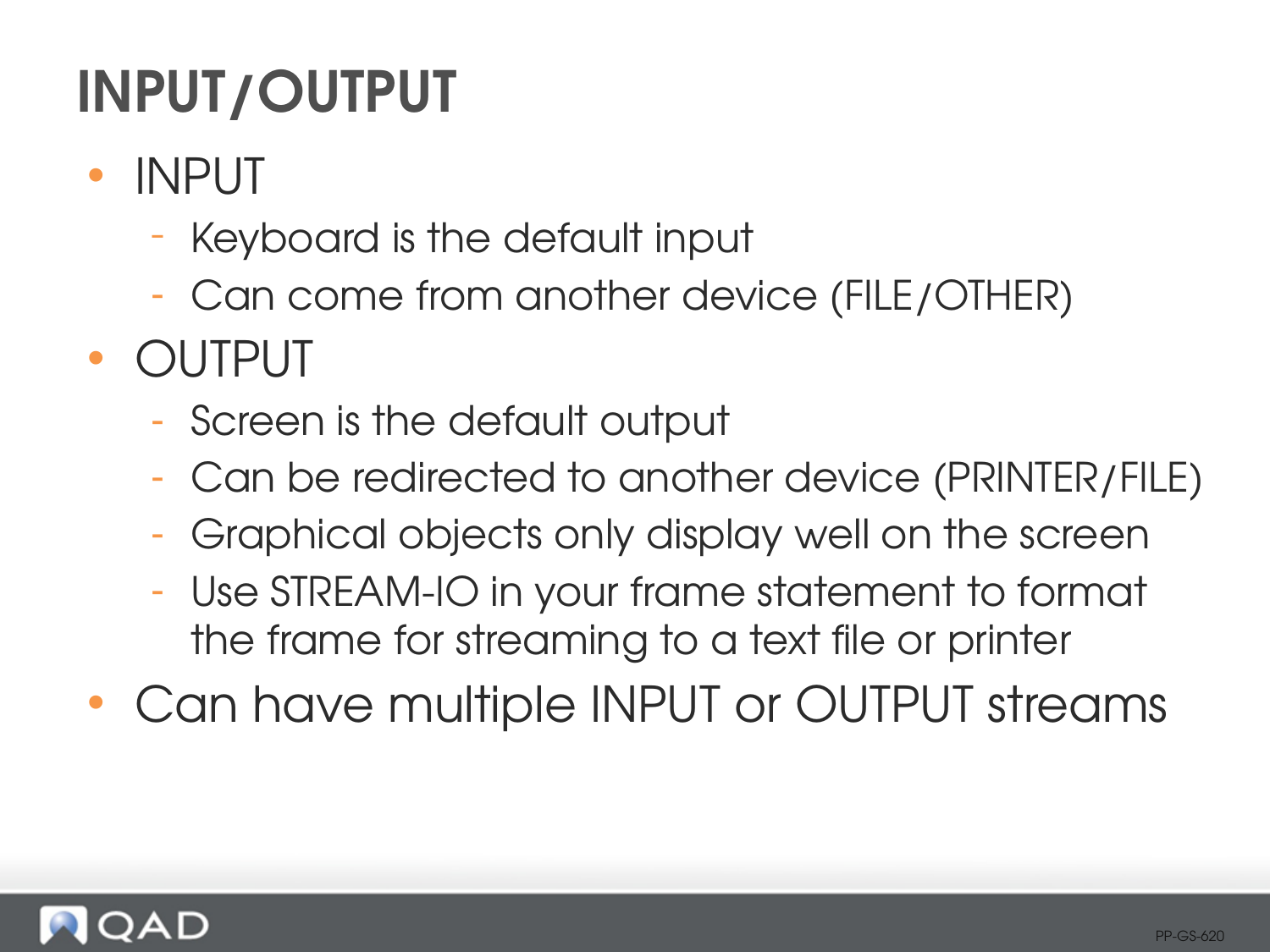

# INPUT/OUTPUT
INPUT
Keyboard is the default input
Can come from another device (FILE/OTHER)
OUTPUT
Screen is the default output
Can be redirected to another device (PRINTER/FILE)
Graphical objects only display well on the screen
Use STREAM-IO in your frame statement to format the frame for streaming to a text file or printer
Can have multiple INPUT or OUTPUT streams
PP-GS-620